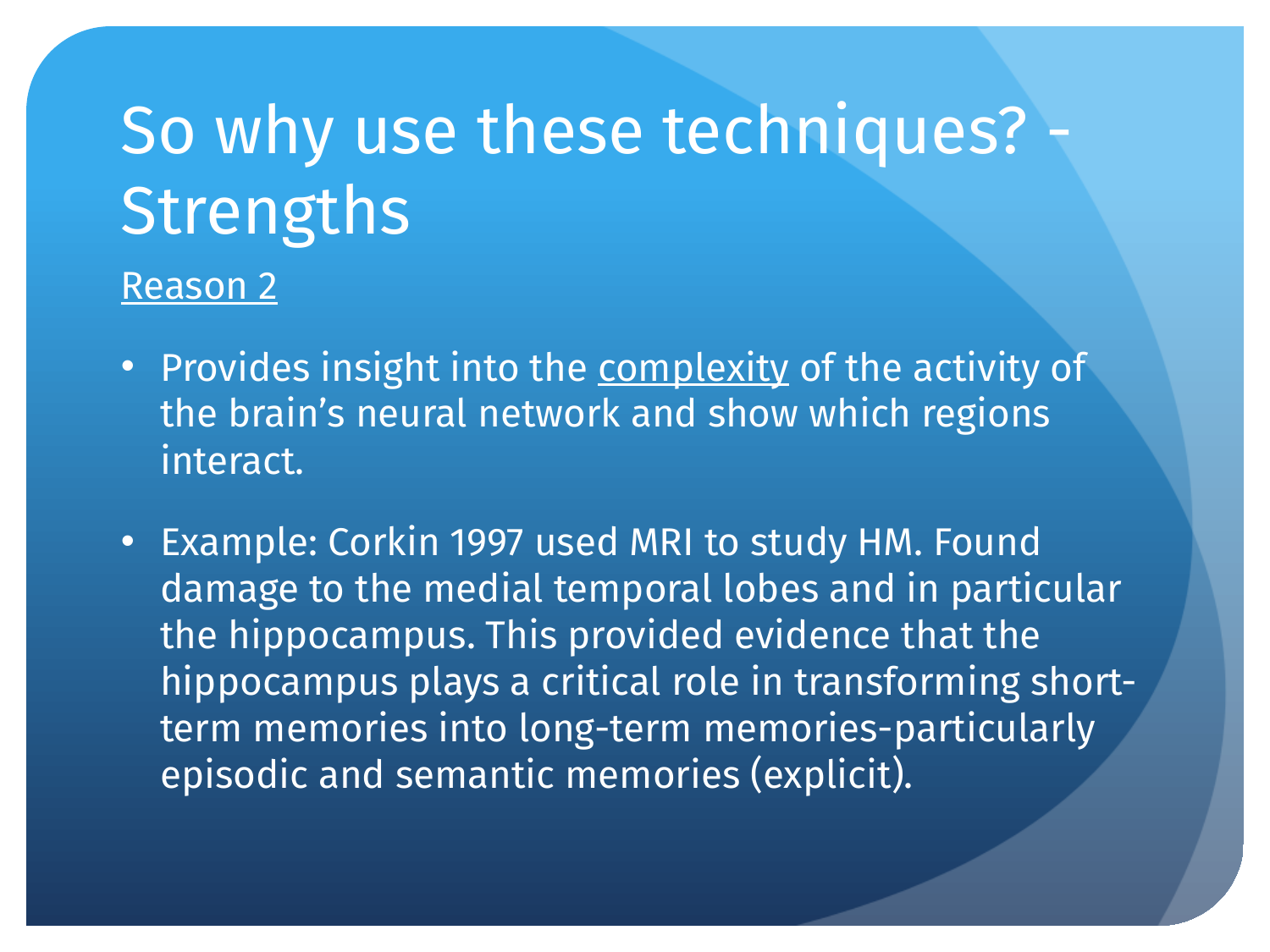

# So why use these techniques? -Strengths
Reason 2
Provides insight into the complexity of the activity of the brain’s neural network and show which regions interact.
Example: Corkin 1997 used MRI to study HM. Found damage to the medial temporal lobes and in particular the hippocampus. This provided evidence that the hippocampus plays a critical role in transforming short-term memories into long-term memories-particularly episodic and semantic memories (explicit).